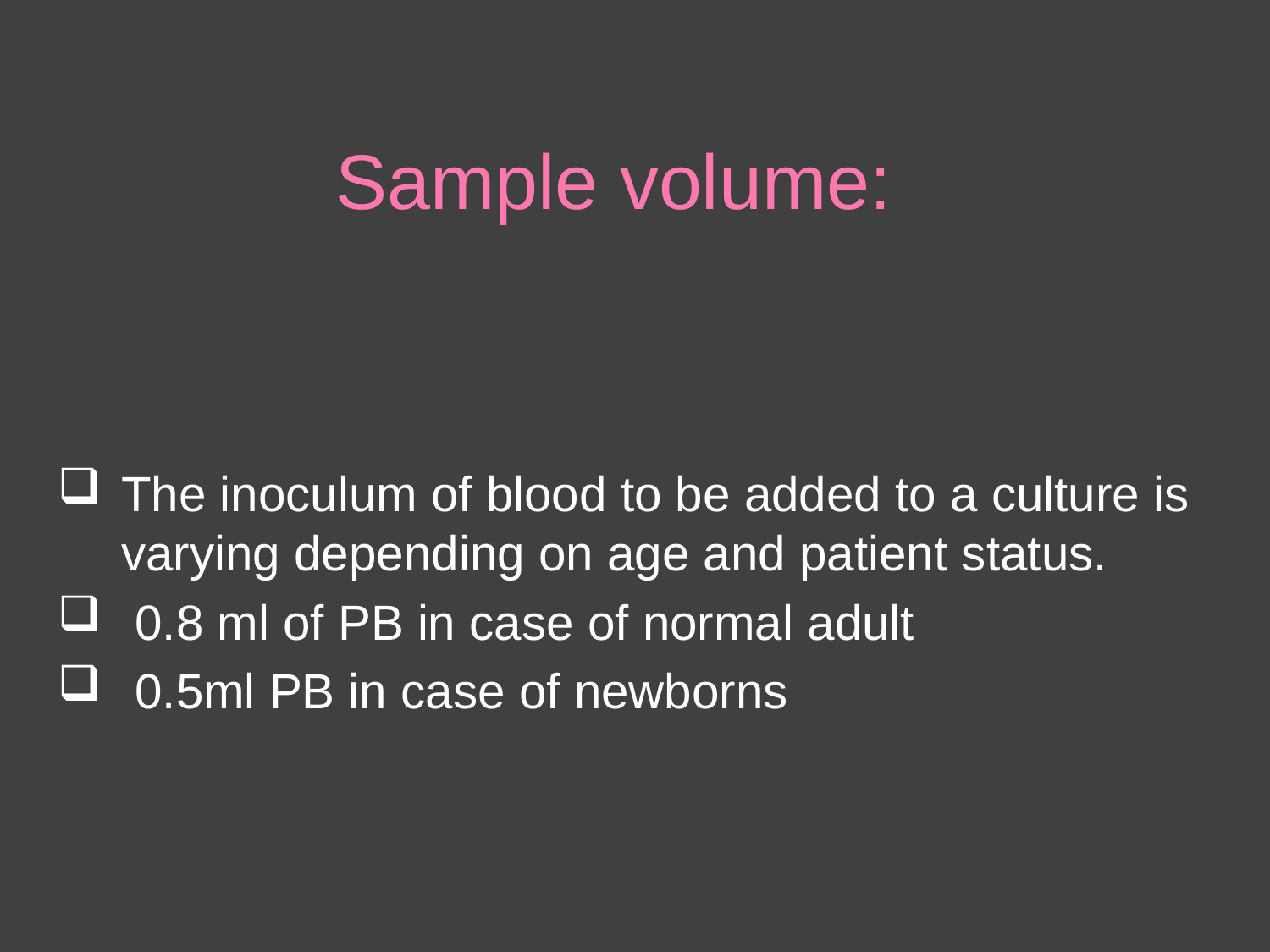

# Sample volume:
The inoculum of blood to be added to a culture is varying depending on age and patient status.
 0.8 ml of PB in case of normal adult
 0.5ml PB in case of newborns